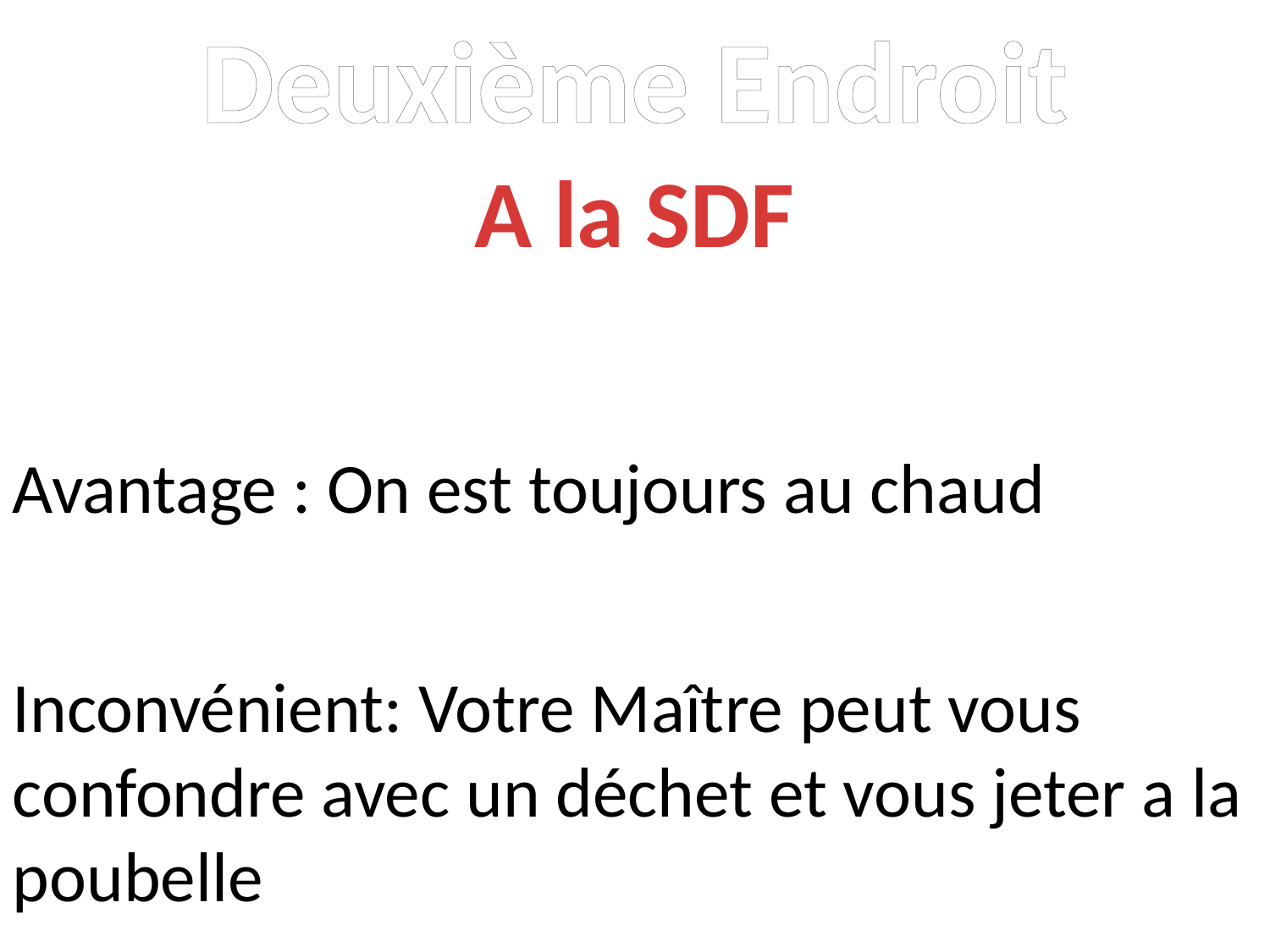

Deuxième Endroit
A la SDF
Avantage : On est toujours au chaud
Inconvénient: Votre Maître peut vous confondre avec un déchet et vous jeter a la poubelle